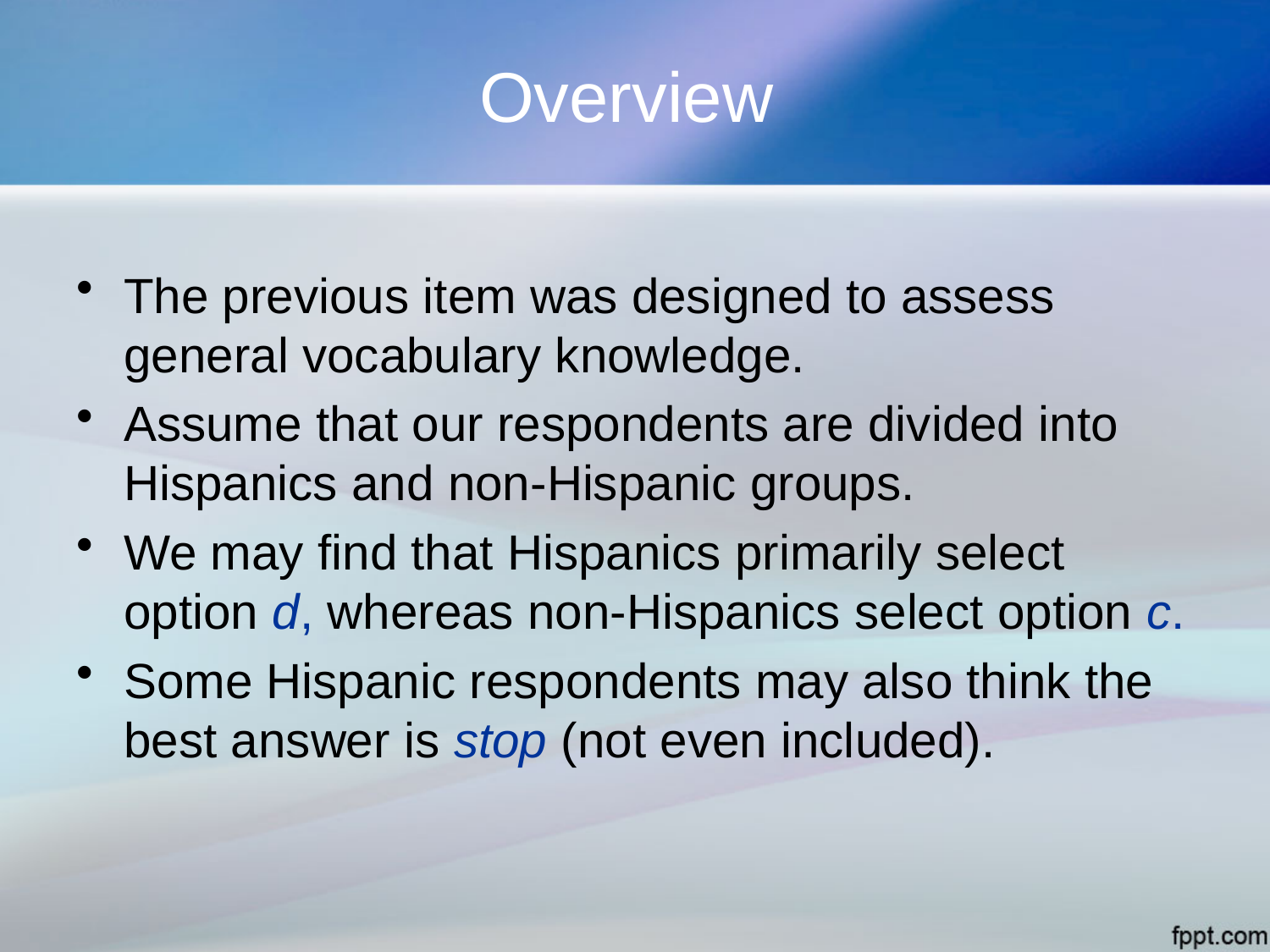

# Overview
The previous item was designed to assess general vocabulary knowledge.
Assume that our respondents are divided into Hispanics and non-Hispanic groups.
We may find that Hispanics primarily select option d, whereas non-Hispanics select option c.
Some Hispanic respondents may also think the best answer is stop (not even included).